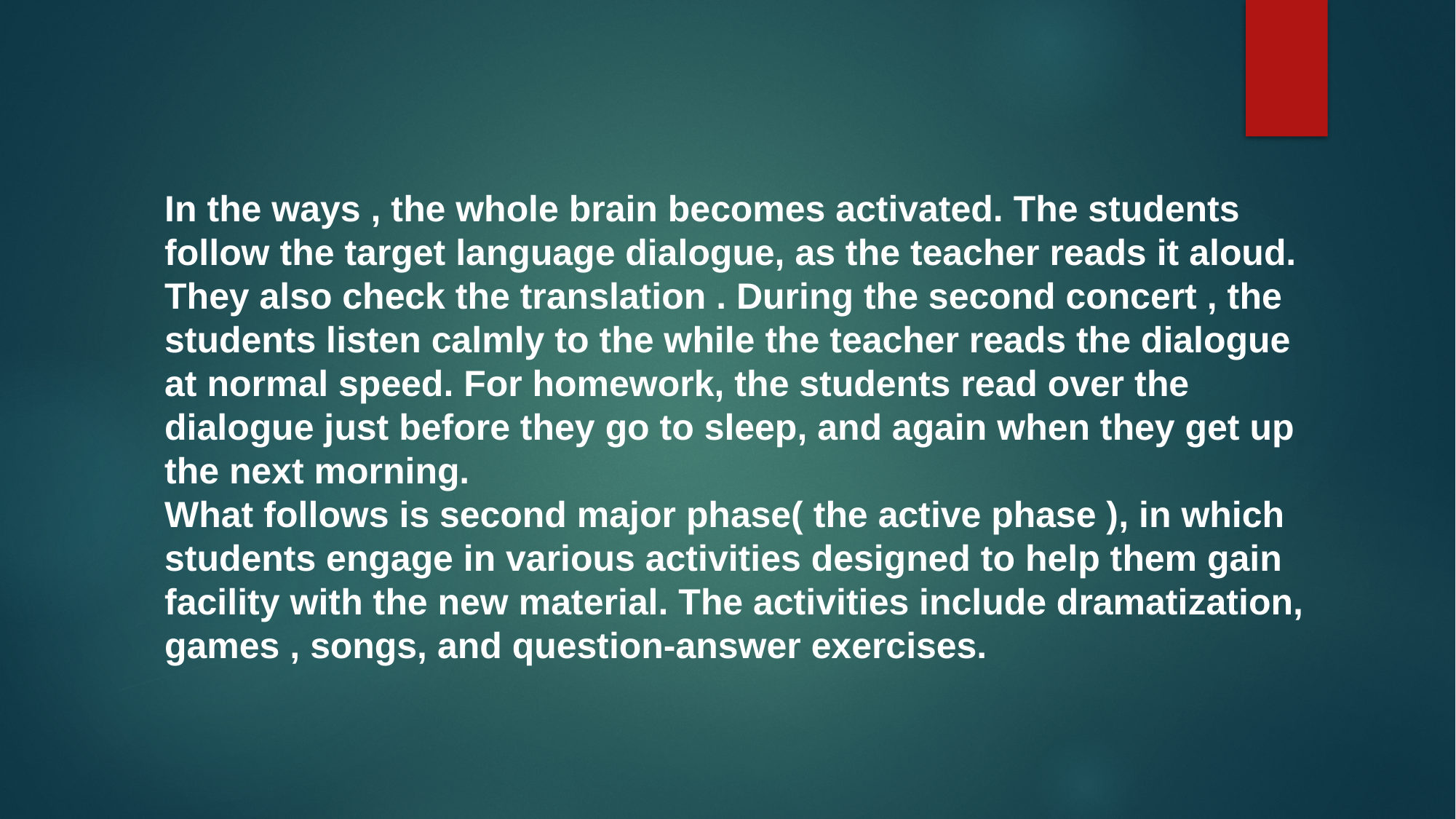

In the ways , the whole brain becomes activated. The students follow the target language dialogue, as the teacher reads it aloud. They also check the translation . During the second concert , the students listen calmly to the while the teacher reads the dialogue  at normal speed. For homework, the students read over the dialogue just before they go to sleep, and again when they get up the next morning.
What follows is second major phase( the active phase ), in which students engage in various activities designed to help them gain facility with the new material. The activities include dramatization, games , songs, and question-answer exercises.